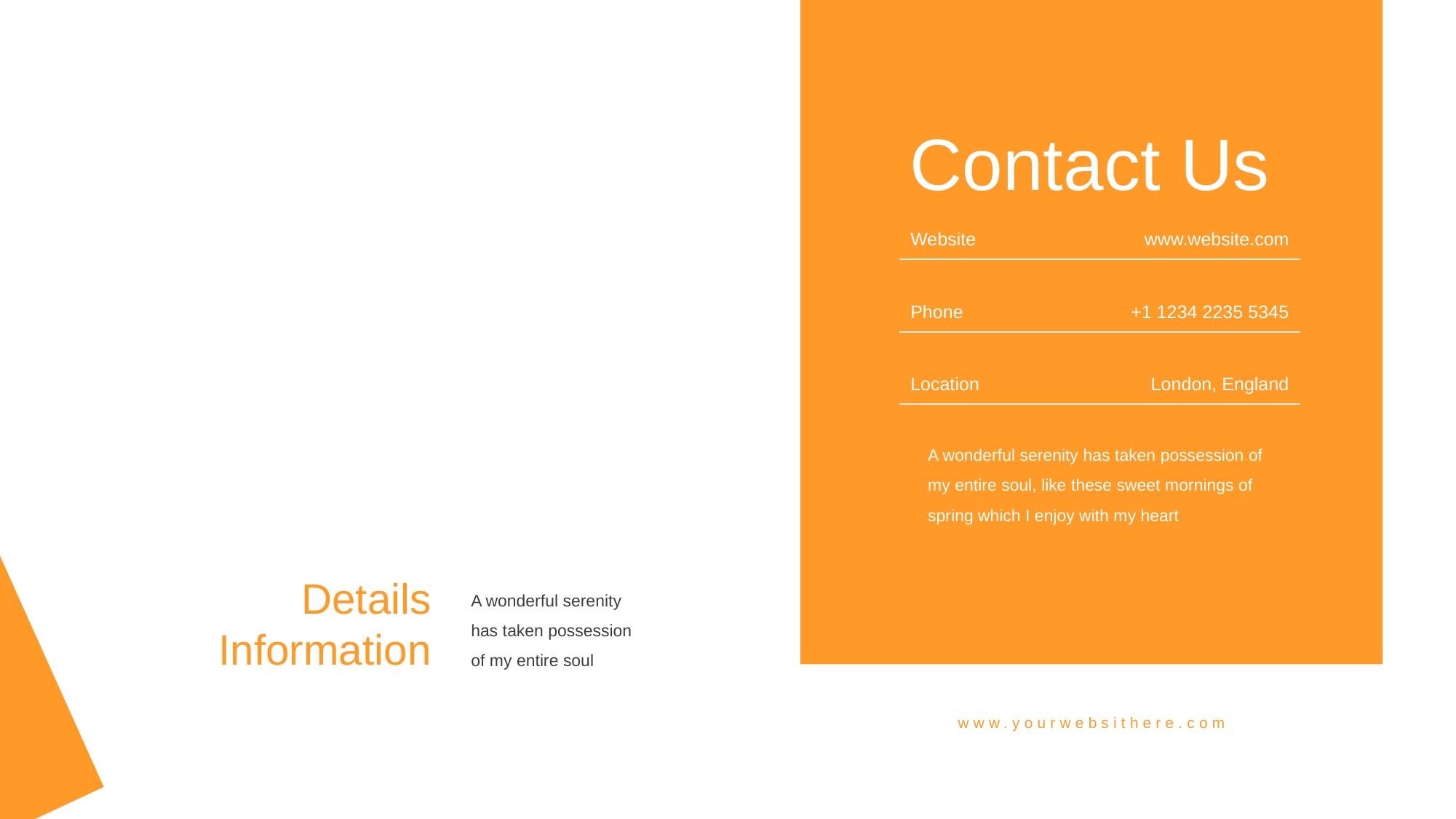

# Contact Us
Website
www.website.com
Phone
+1 1234 2235 5345
Location
London, England
A wonderful serenity has taken possession of my entire soul, like these sweet mornings of spring which I enjoy with my heart

Details Information
A wonderful serenity has taken possession of my entire soul
www.yourwebsithere.com